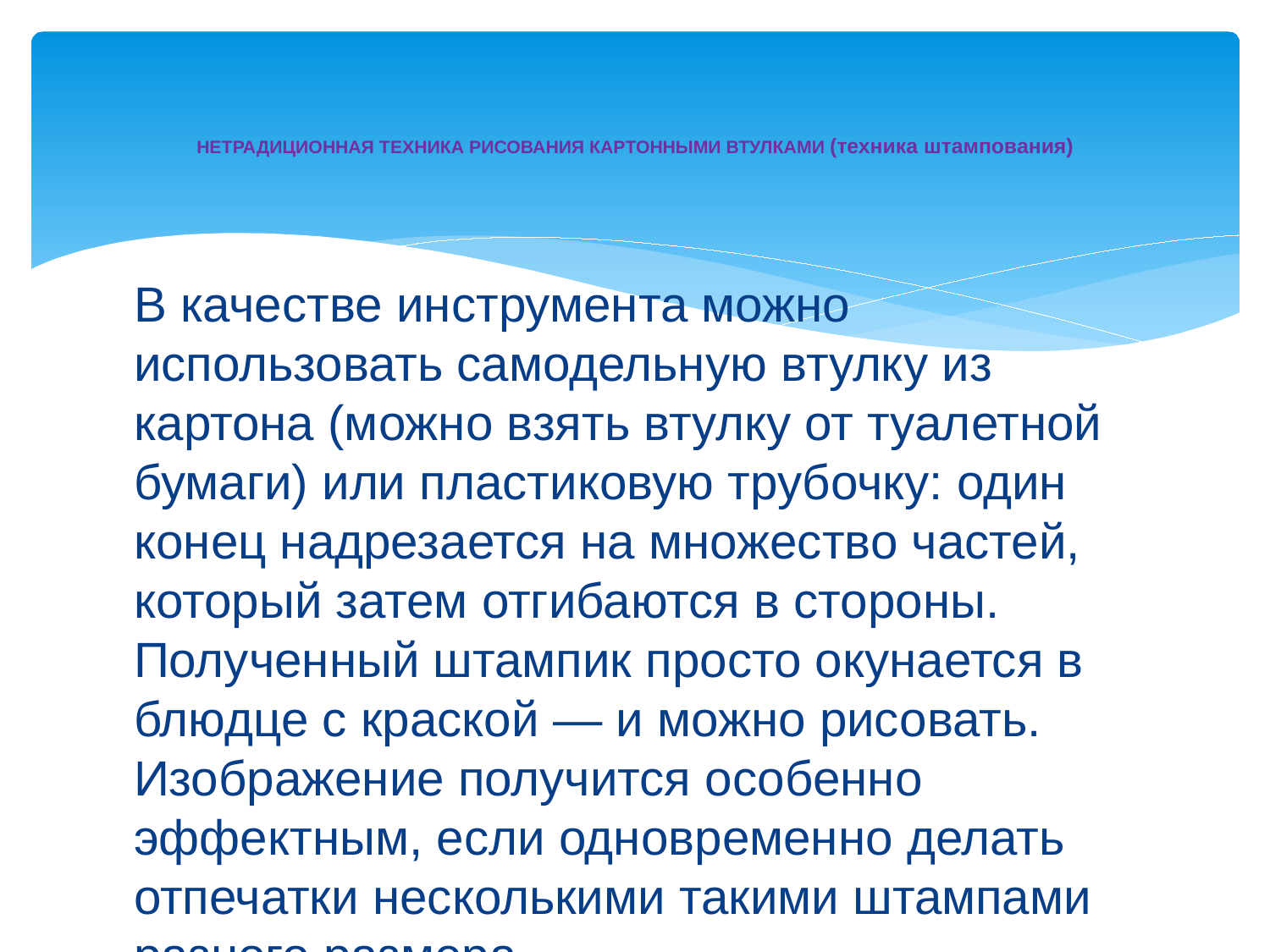

# НЕТРАДИЦИОННАЯ ТЕХНИКА РИСОВАНИЯ КАРТОННЫМИ ВТУЛКАМИ (техника штампования)
В качестве инструмента можно использовать самодельную втулку из картона (можно взять втулку от туалетной бумаги) или пластиковую трубочку: один конец надрезается на множество частей, который затем отгибаются в стороны. Полученный штампик просто окунается в блюдце с краской — и можно рисовать. Изображение получится особенно эффектным, если одновременно делать отпечатки несколькими такими штампами разного размера.